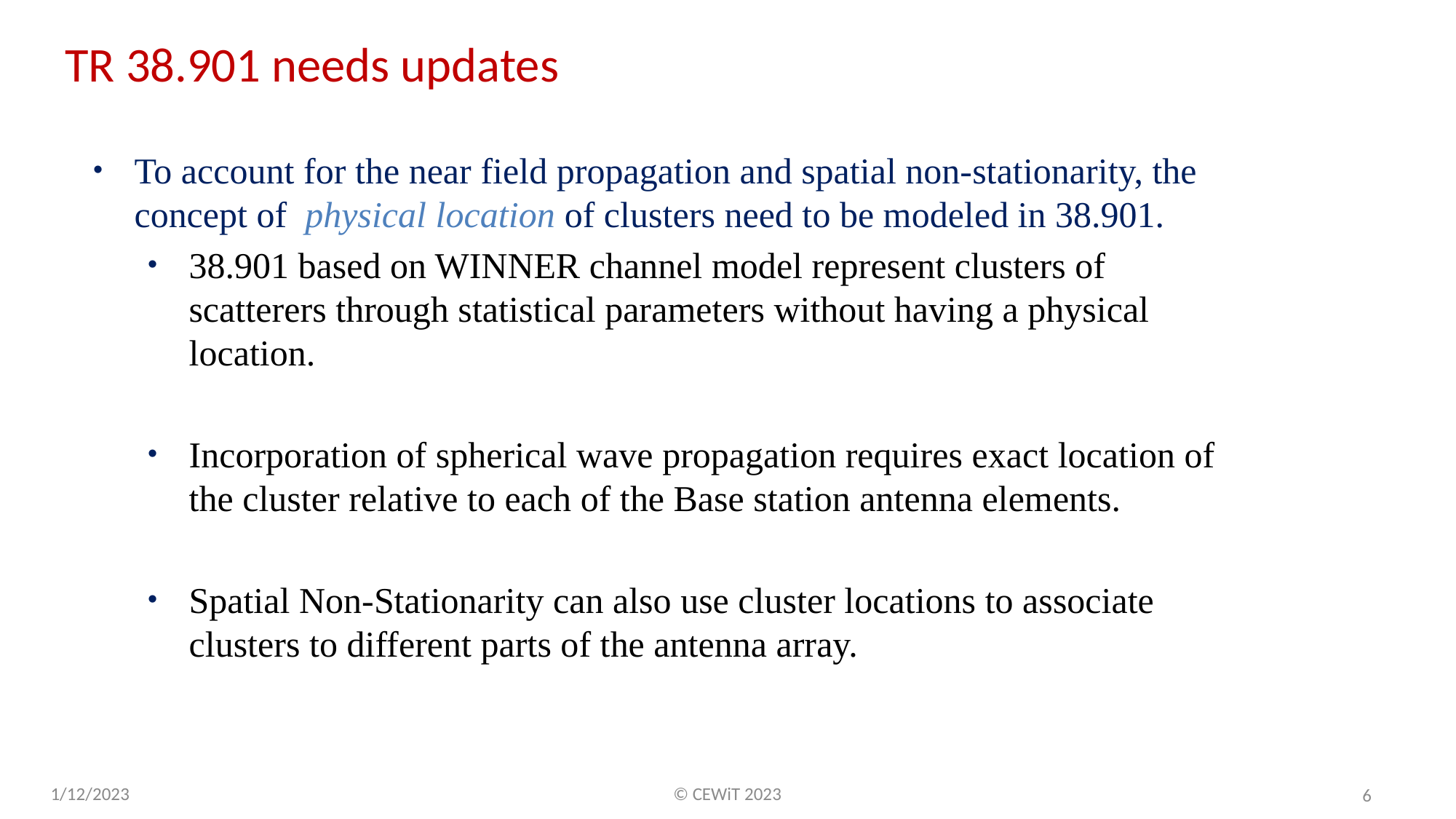

TR 38.901 needs updates
To account for the near field propagation and spatial non-stationarity, the concept of  physical location of clusters need to be modeled in 38.901.
38.901 based on WINNER channel model represent clusters of scatterers through statistical parameters without having a physical location.

Incorporation of spherical wave propagation requires exact location of the cluster relative to each of the Base station antenna elements.

Spatial Non-Stationarity can also use cluster locations to associate clusters to different parts of the antenna array.
1/12/2023
© CEWiT 2023
6